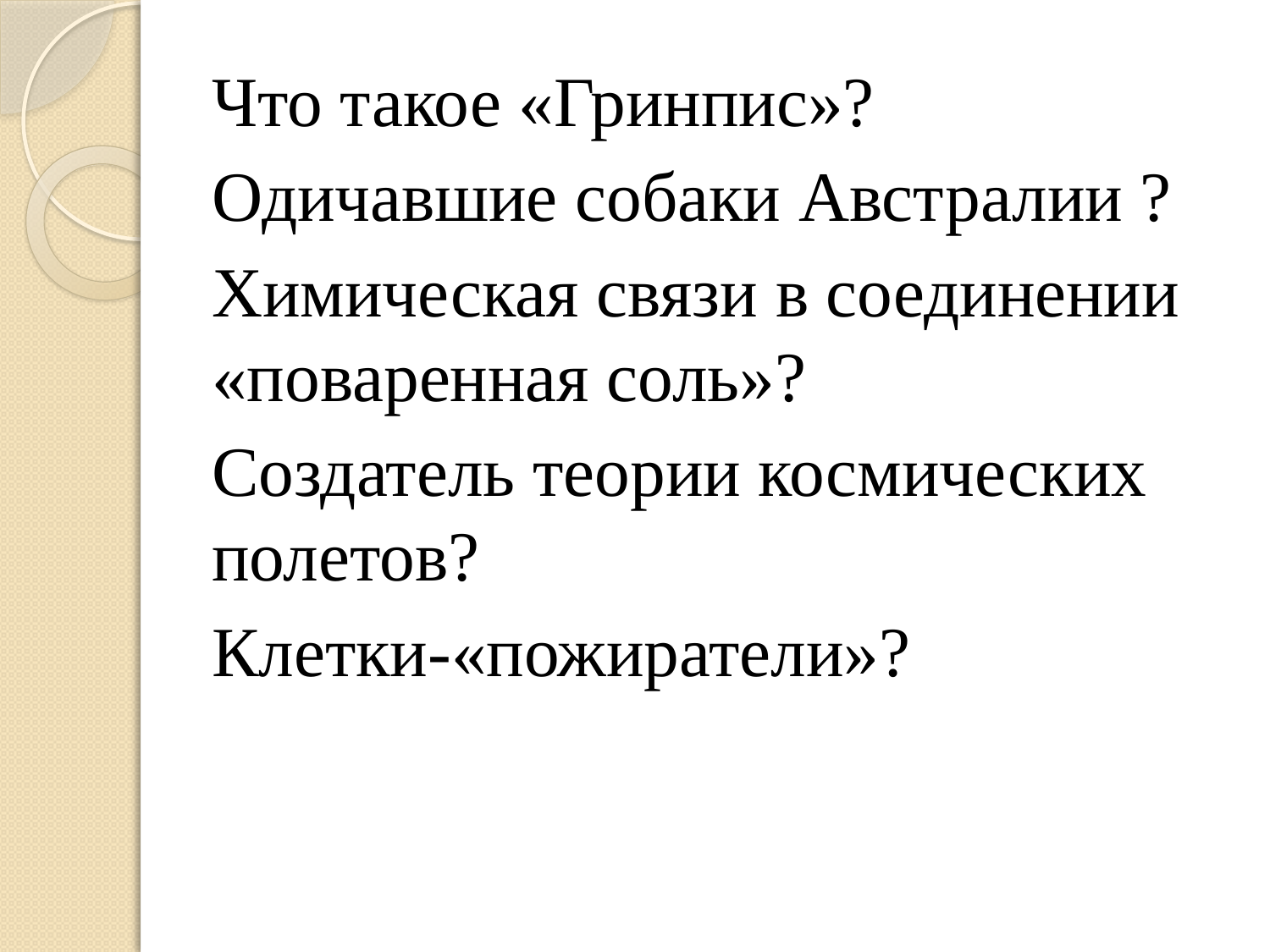

Что такое «Гринпис»?
Одичавшие собаки Австралии ?
Химическая связи в соединении «поваренная соль»?
Создатель теории космических полетов?
Клетки-«пожиратели»?